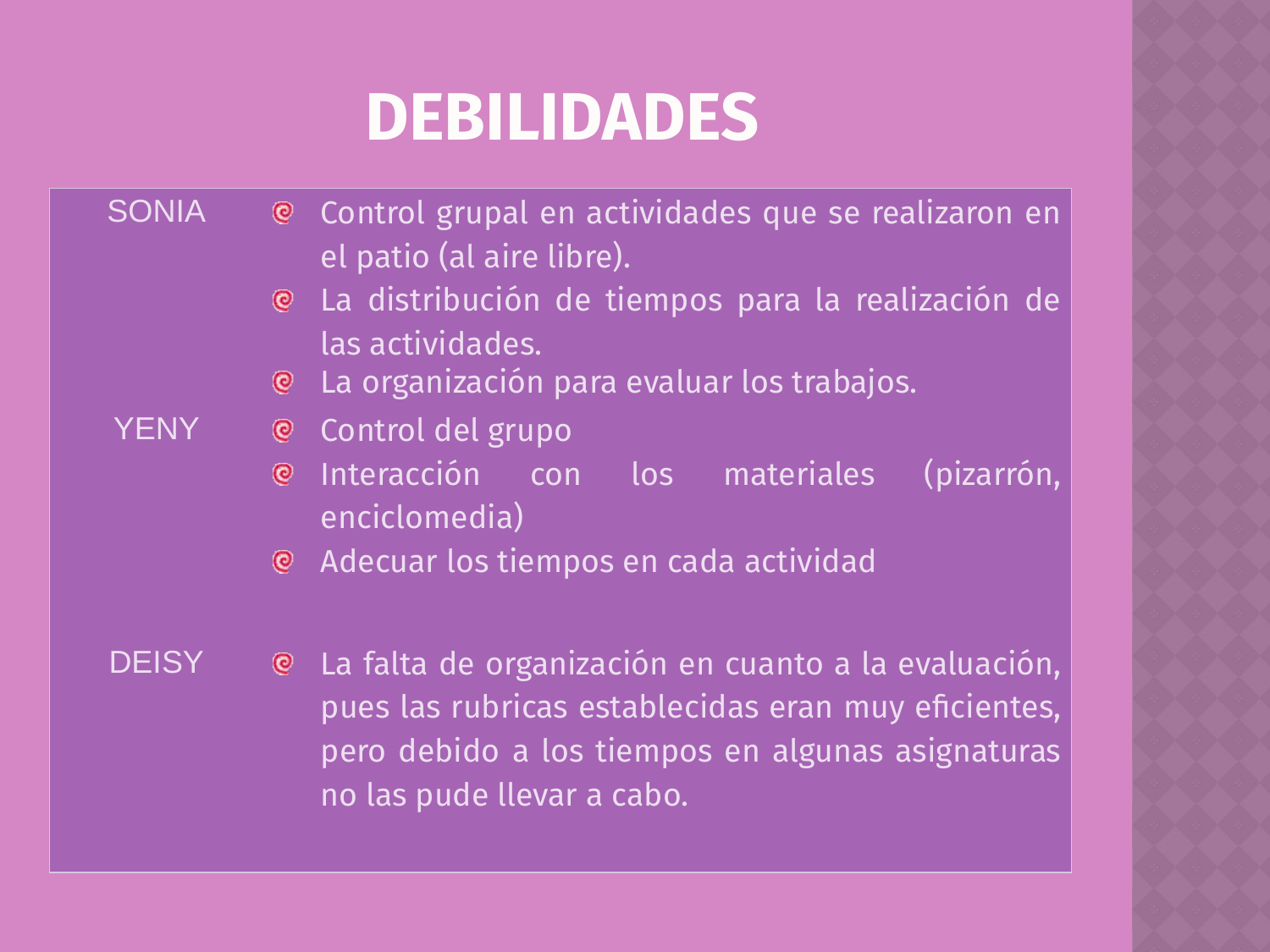

# DEBILIDADES
| SONIA | Control grupal en actividades que se realizaron en el patio (al aire libre). La distribución de tiempos para la realización de las actividades. La organización para evaluar los trabajos. |
| --- | --- |
| YENY | Control del grupo Interacción con los materiales (pizarrón, enciclomedia) Adecuar los tiempos en cada actividad |
| DEISY | La falta de organización en cuanto a la evaluación, pues las rubricas establecidas eran muy eficientes, pero debido a los tiempos en algunas asignaturas no las pude llevar a cabo. |